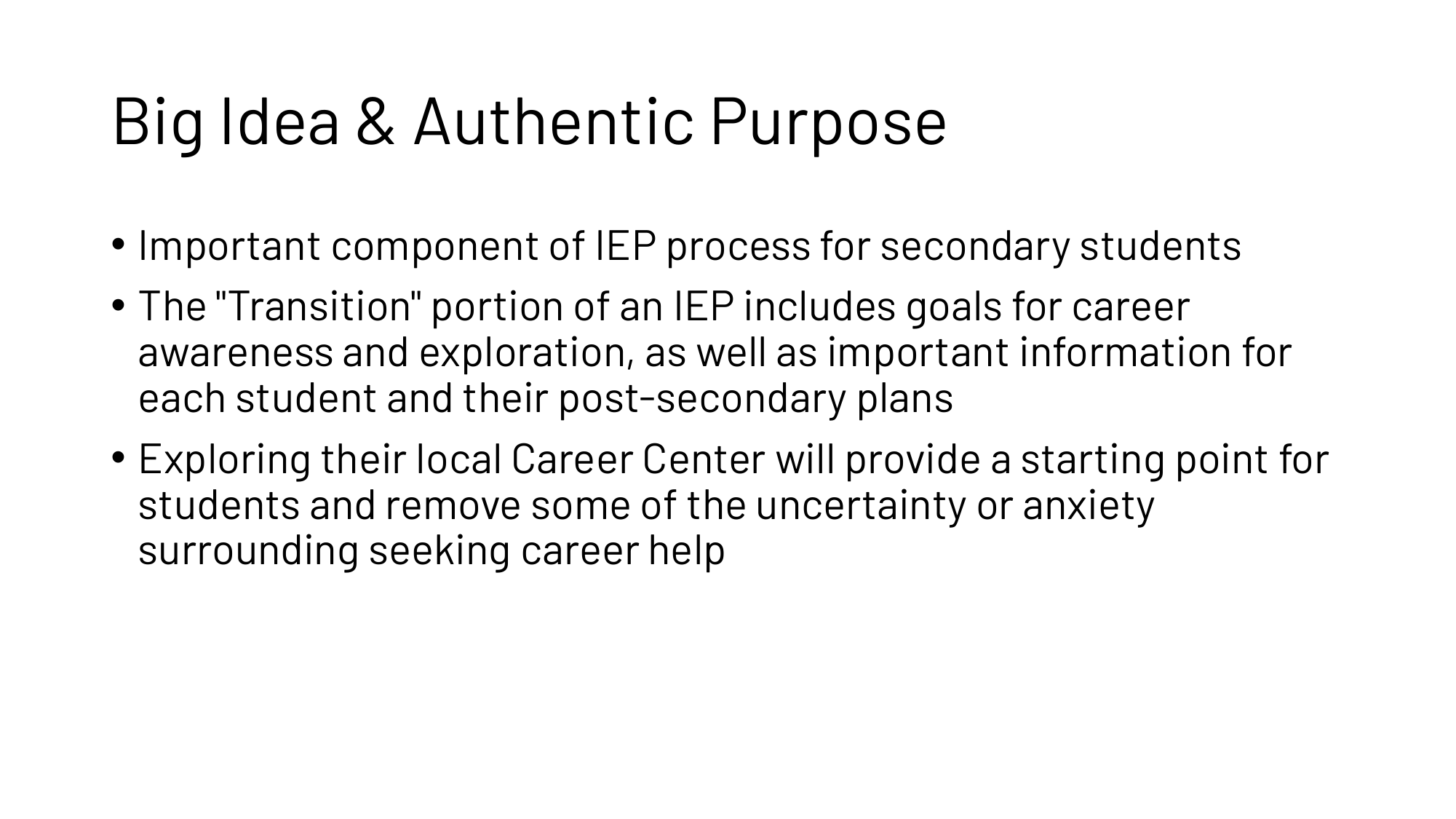

# Big Idea & Authentic Purpose
Important component of IEP process for secondary students
The "Transition" portion of an IEP includes goals for career awareness and exploration, as well as important information for each student and their post-secondary plans
Exploring their local Career Center will provide a starting point for students and remove some of the uncertainty or anxiety surrounding seeking career help